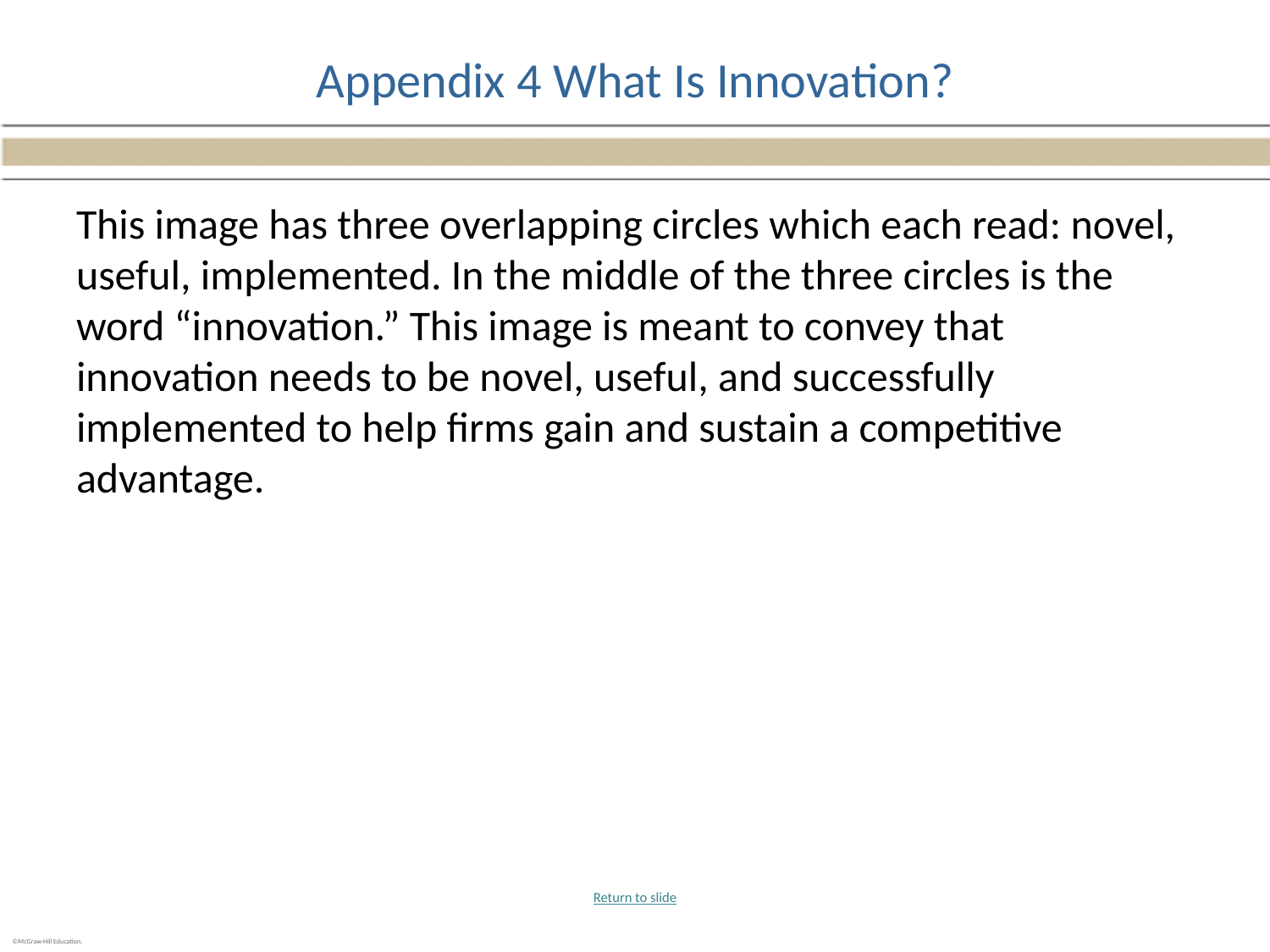

# Appendix 4 What Is Innovation?
This image has three overlapping circles which each read: novel, useful, implemented. In the middle of the three circles is the word “innovation.” This image is meant to convey that innovation needs to be novel, useful, and successfully implemented to help firms gain and sustain a competitive advantage.
Return to slide